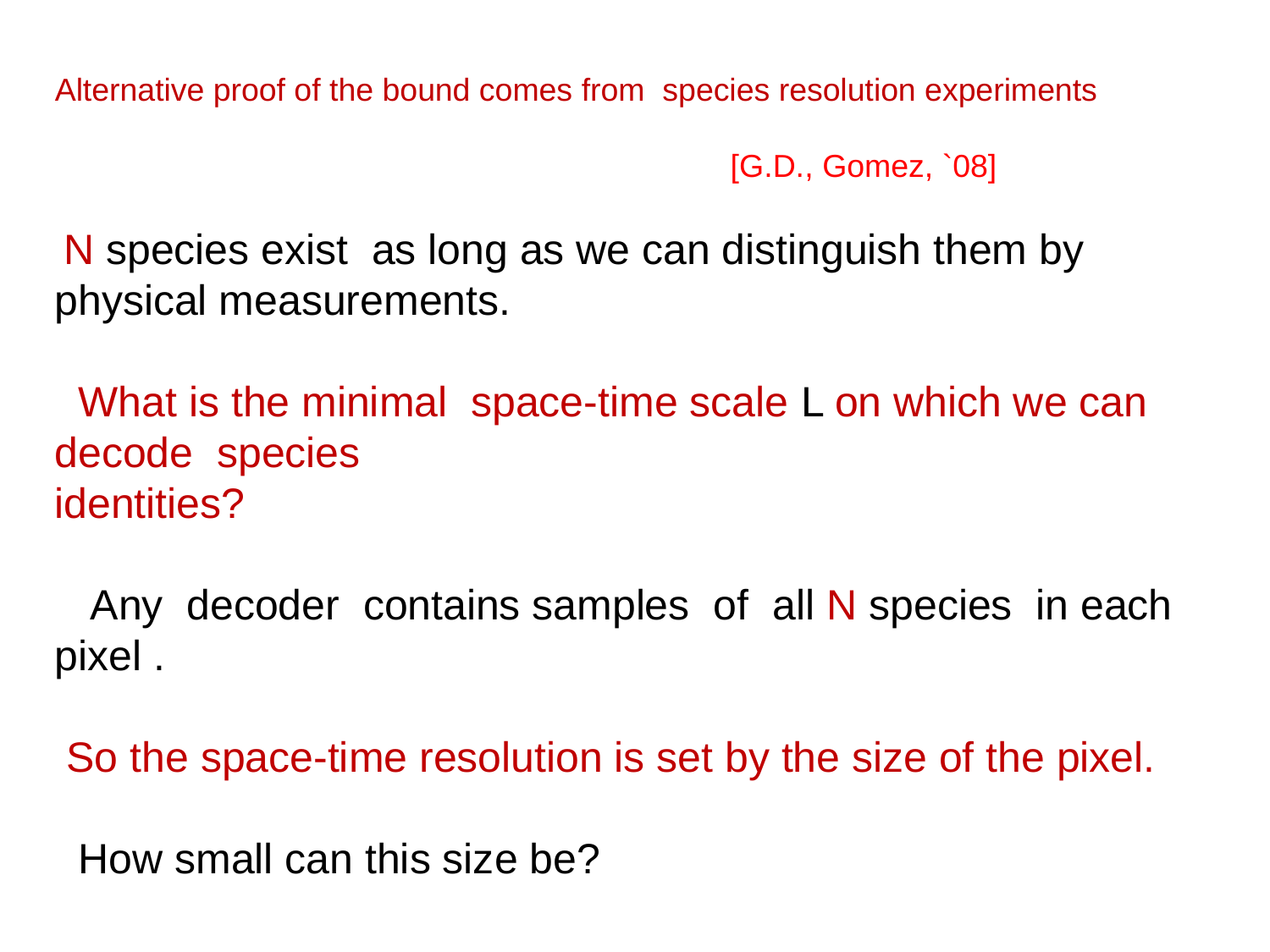

Alternative proof of the bound comes from  species resolution experiments
                                                                            [G.D., Gomez, `08]

 N species exist  as long as we can distinguish them by physical measurements.

  What is the minimal  space-time scale L on which we can decode  species
identities?

   Any  decoder  contains samples  of  all N species  in each pixel .

 So the space-time resolution is set by the size of the pixel.

  How small can this size be?